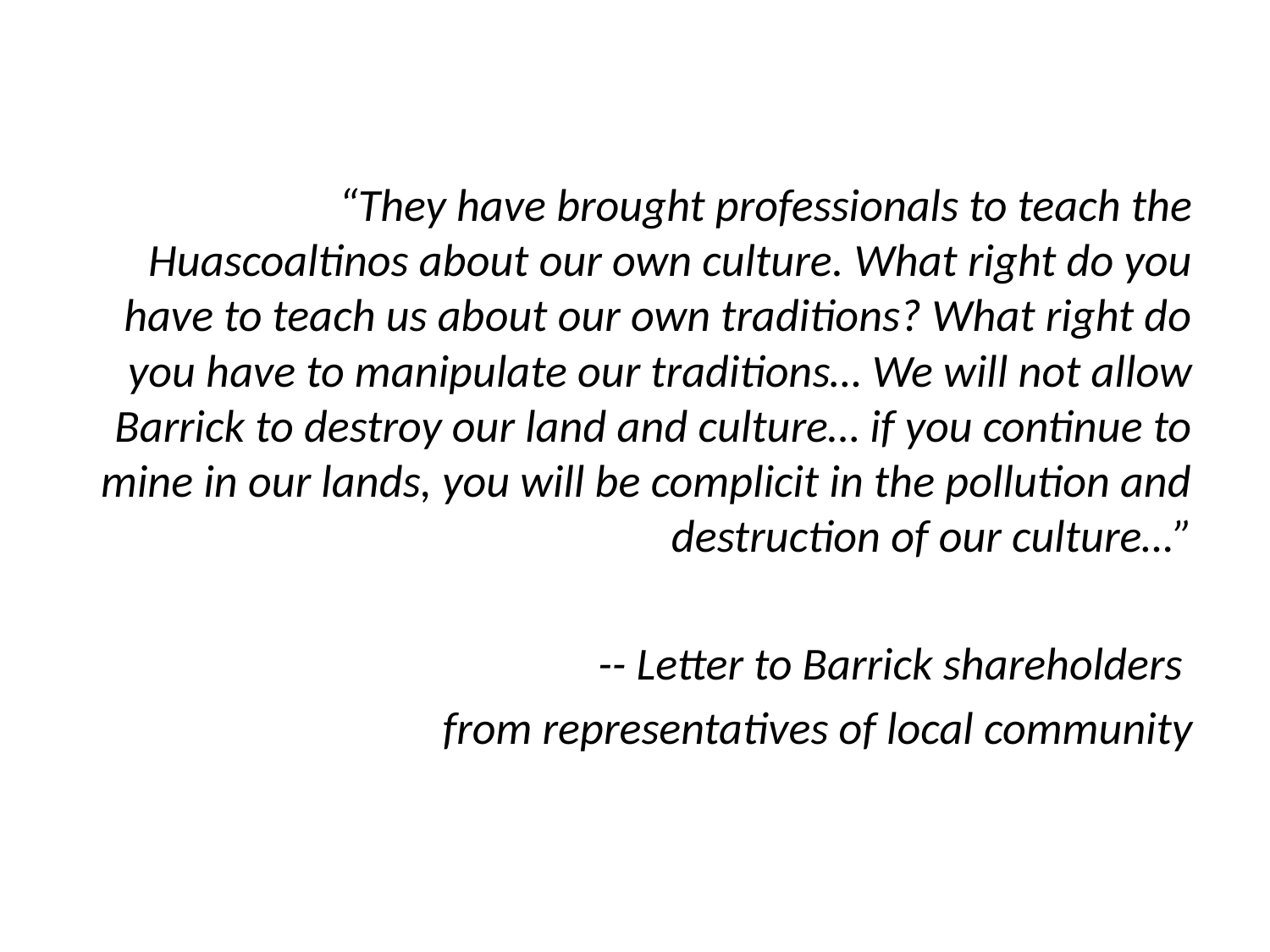

“They have brought professionals to teach the Huascoaltinos about our own culture. What right do you have to teach us about our own traditions? What right do you have to manipulate our traditions… We will not allow Barrick to destroy our land and culture… if you continue to mine in our lands, you will be complicit in the pollution and destruction of our culture…”

-- Letter to Barrick shareholders
from representatives of local community